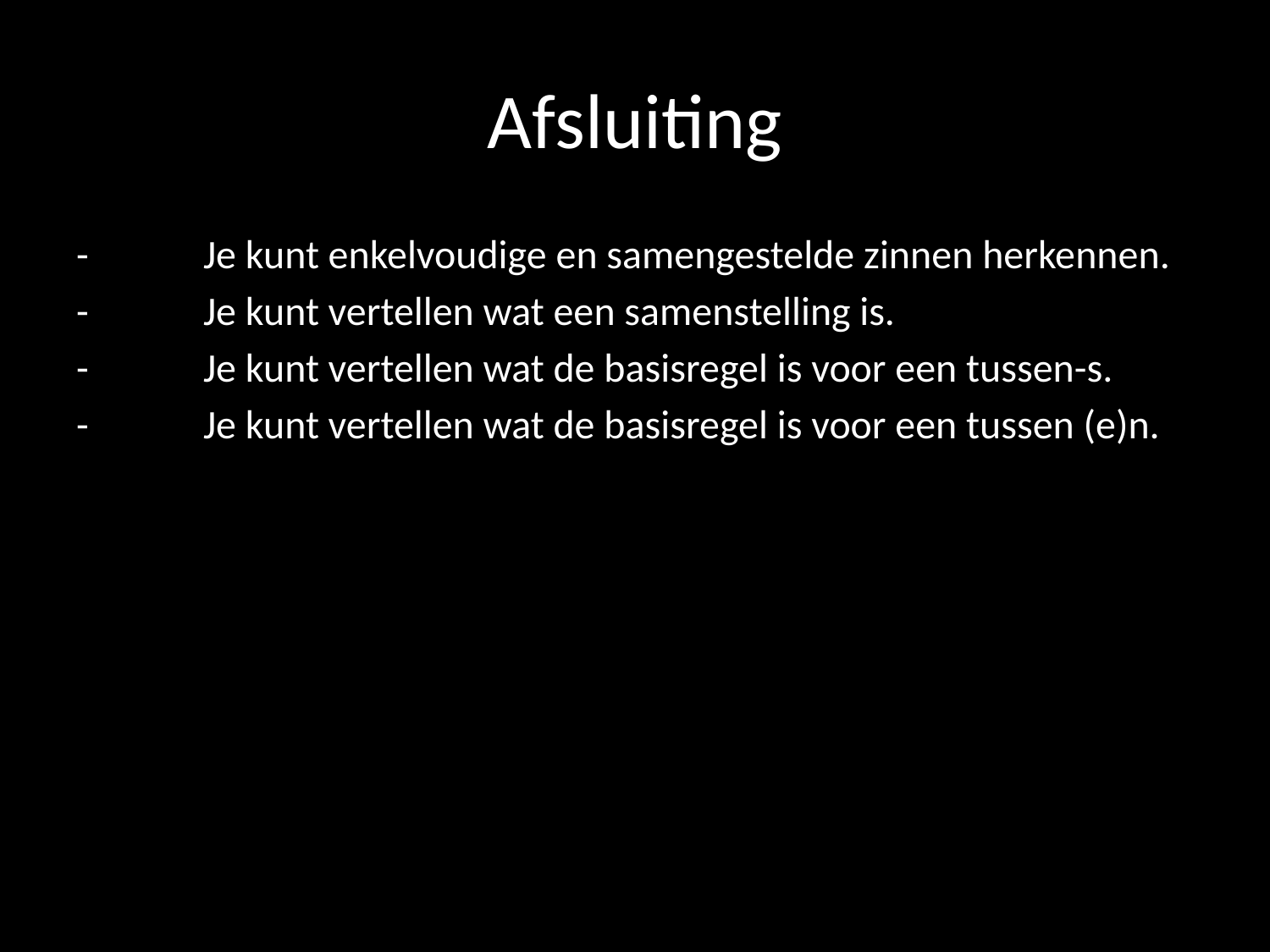

# Afsluiting
- 	Je kunt enkelvoudige en samengestelde zinnen herkennen.
-	Je kunt vertellen wat een samenstelling is.
-	Je kunt vertellen wat de basisregel is voor een tussen-s.
-	Je kunt vertellen wat de basisregel is voor een tussen (e)n.